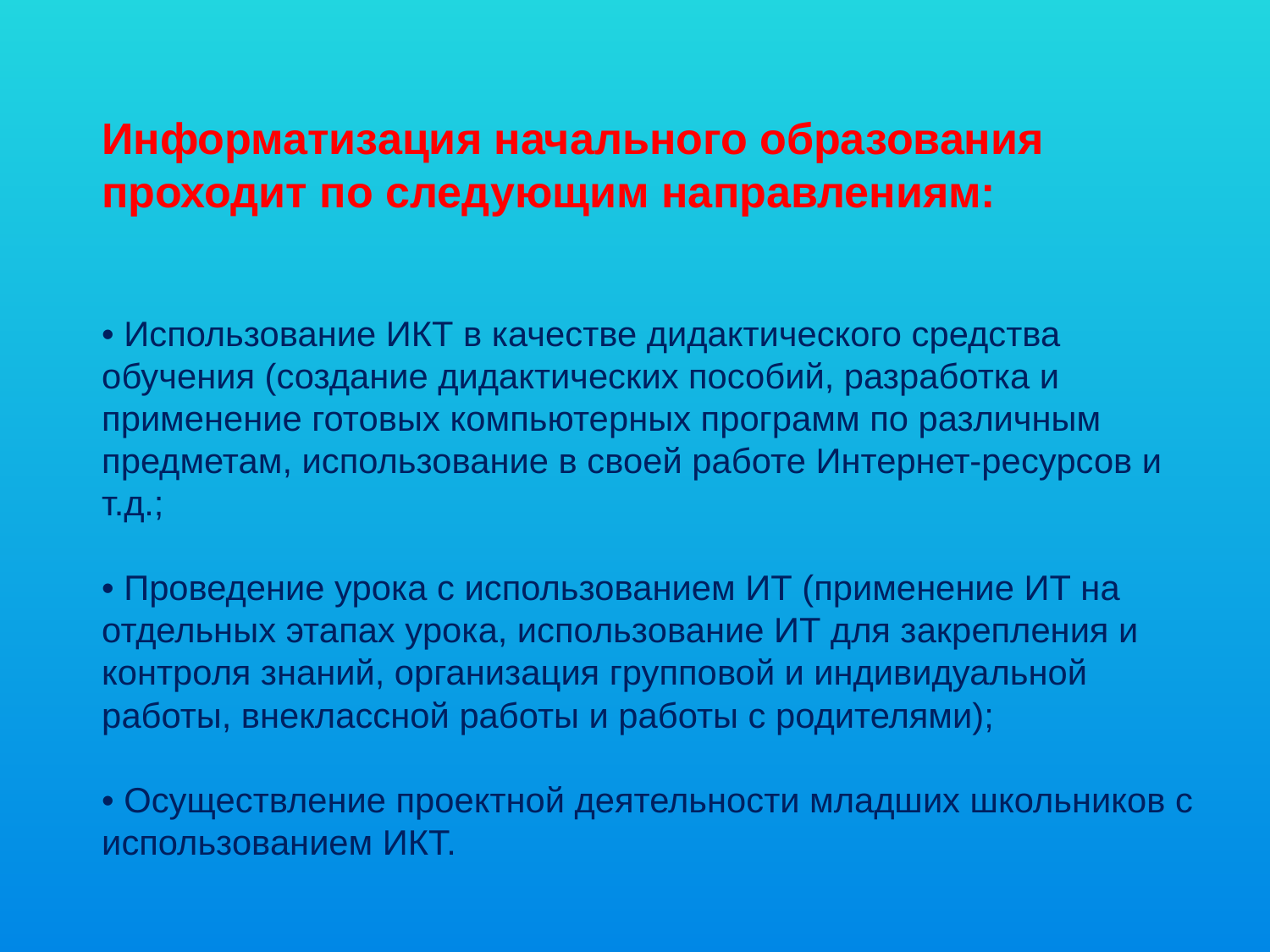

Информатизация начального образования проходит по следующим направлениям:

• Использование ИКТ в качестве дидактического средства обучения (создание дидактических пособий, разработка и применение готовых компьютерных программ по различным предметам, использование в своей работе Интернет-ресурсов и т.д.;
• Проведение урока с использованием ИТ (применение ИТ на отдельных этапах урока, использование ИТ для закрепления и контроля знаний, организация групповой и индивидуальной работы, внеклассной работы и работы с родителями);
• Осуществление проектной деятельности младших школьников с использованием ИКТ.